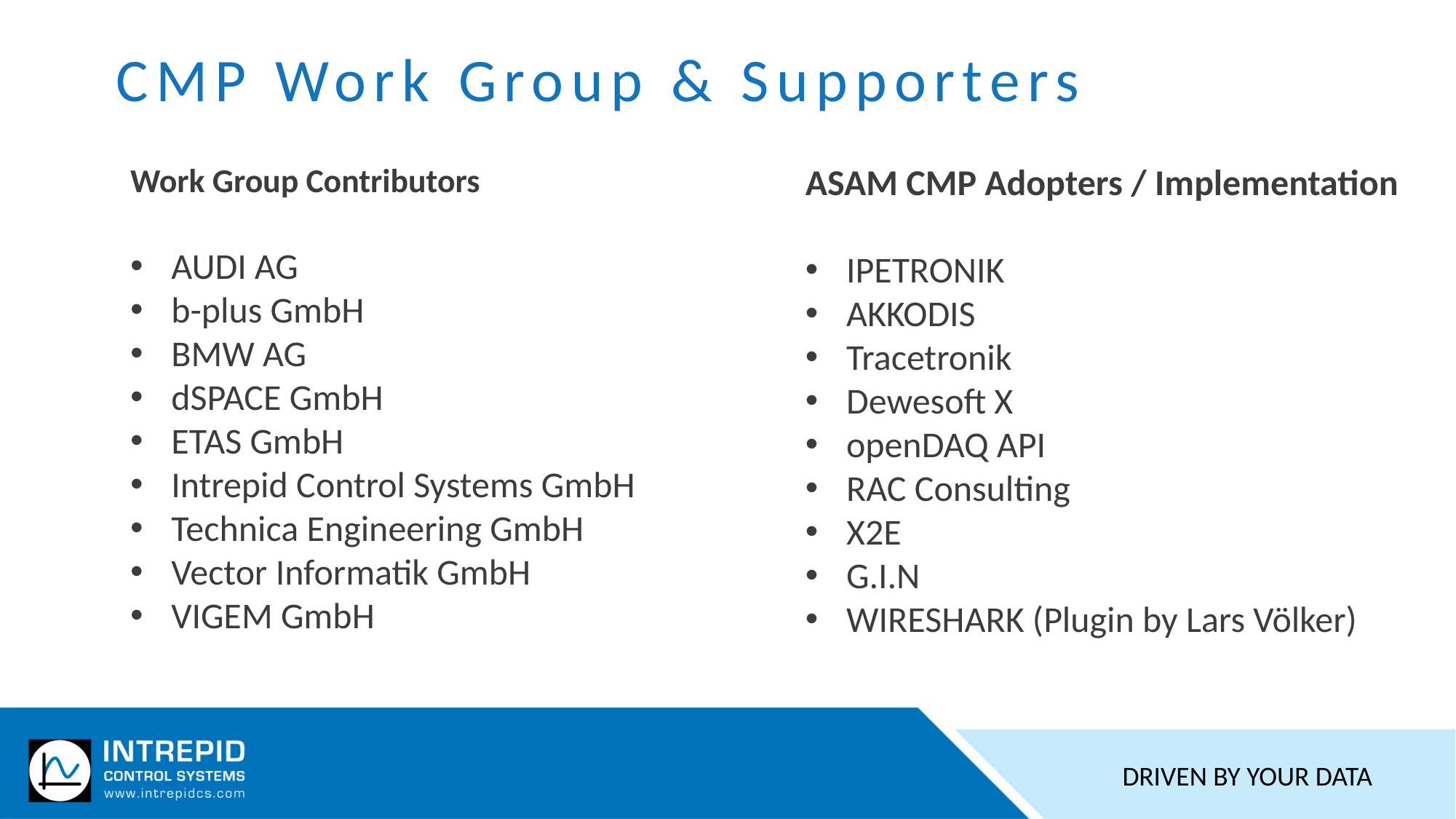

CMP Work Group & Supporters
Work Group Contributors

AUDI AG
b-plus GmbH
BMW AG
dSPACE GmbH
ETAS GmbH
Intrepid Control Systems GmbH
Technica Engineering GmbH
Vector Informatik GmbH
VIGEM GmbH

ASAM CMP Adopters / Implementation

IPETRONIK
AKKODIS
Tracetronik
Dewesoft X
openDAQ API
RAC Consulting
X2E
G.I.N
WIRESHARK (Plugin by Lars Völker)